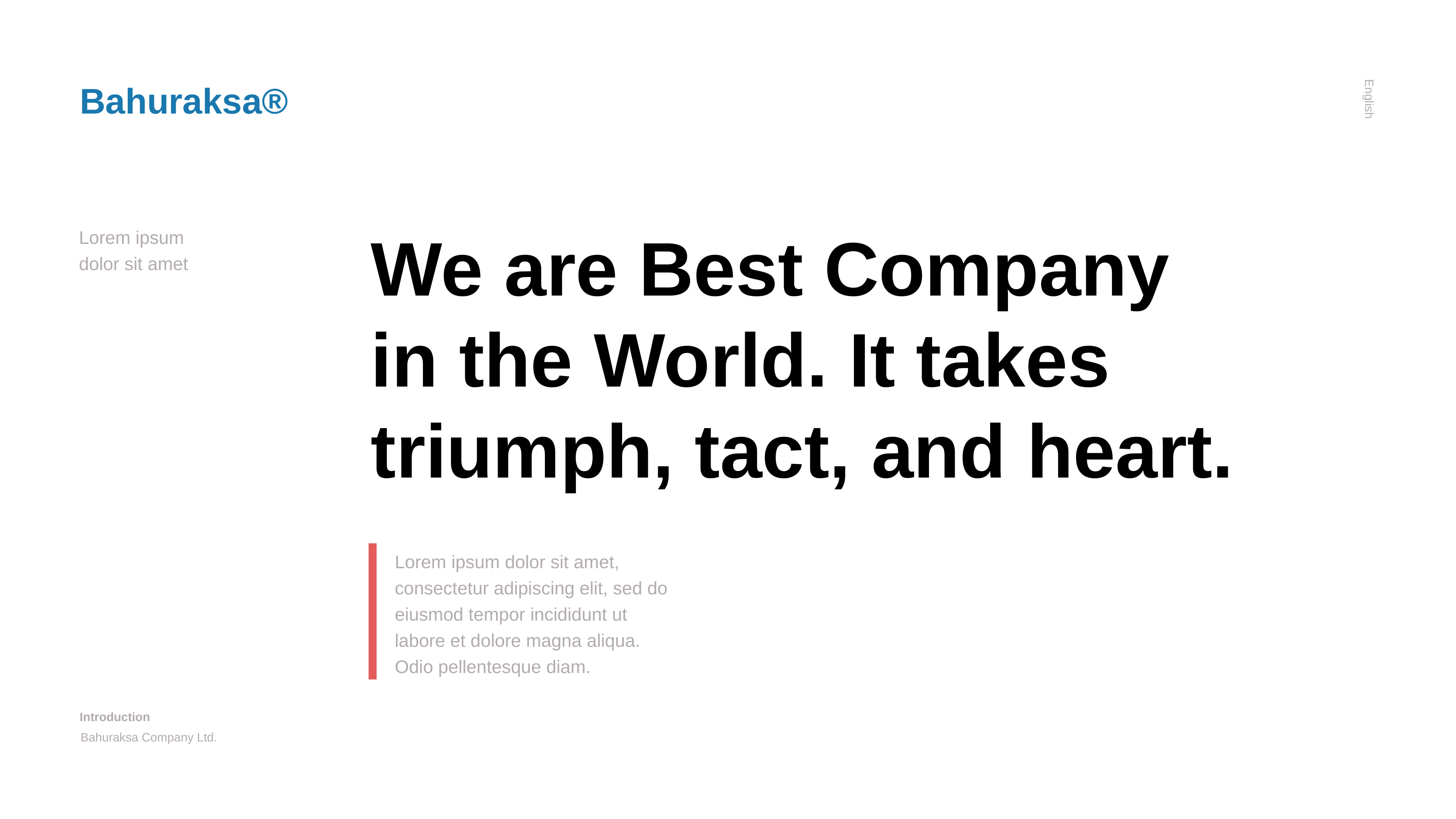

Bahuraksa®

English
Lorem ipsum dolor sit amet
We are Best Company
in the World. It takes triumph, tact, and heart.

Lorem ipsum dolor sit amet, consectetur adipiscing elit, sed do eiusmod tempor incididunt ut labore et dolore magna aliqua. Odio pellentesque diam.
Introduction
Bahuraksa Company Ltd.